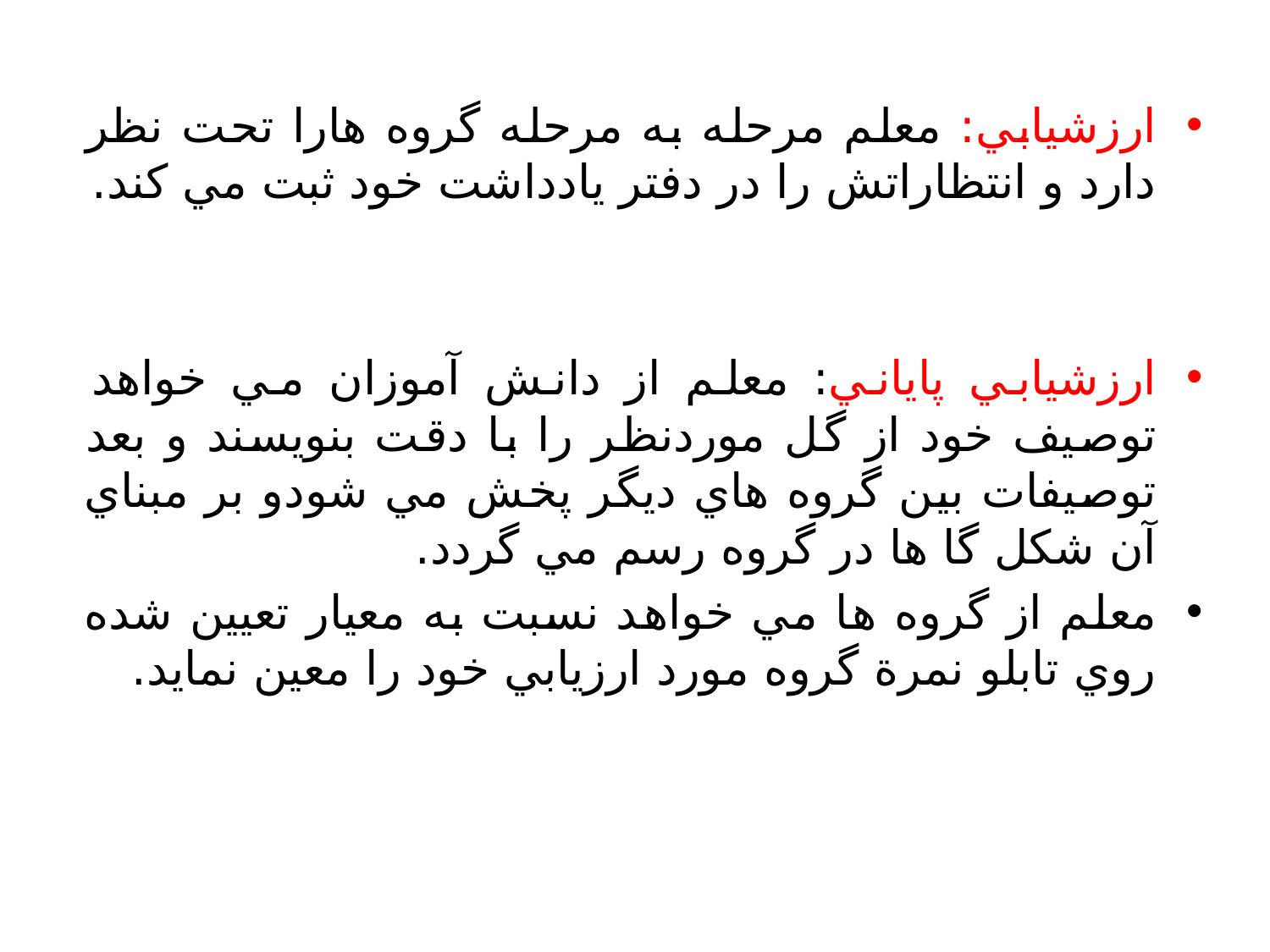

ارزشيابي: معلم مرحله به مرحله گروه هارا تحت نظر دارد و انتظاراتش را در دفتر يادداشت خود ثبت مي كند.

ارزشيابي پاياني: معلم از دانش آموزان مي خواهد توصيف خود از گل موردنظر را با دقت بنويسند و بعد توصيفات بين گروه هاي ديگر پخش مي شودو بر مبناي آن شكل گا ها در گروه رسم مي گردد.
معلم از گروه ها مي خواهد نسبت به معيار تعيين شده روي تابلو نمرة گروه مورد ارزيابي خود را معين نمايد.